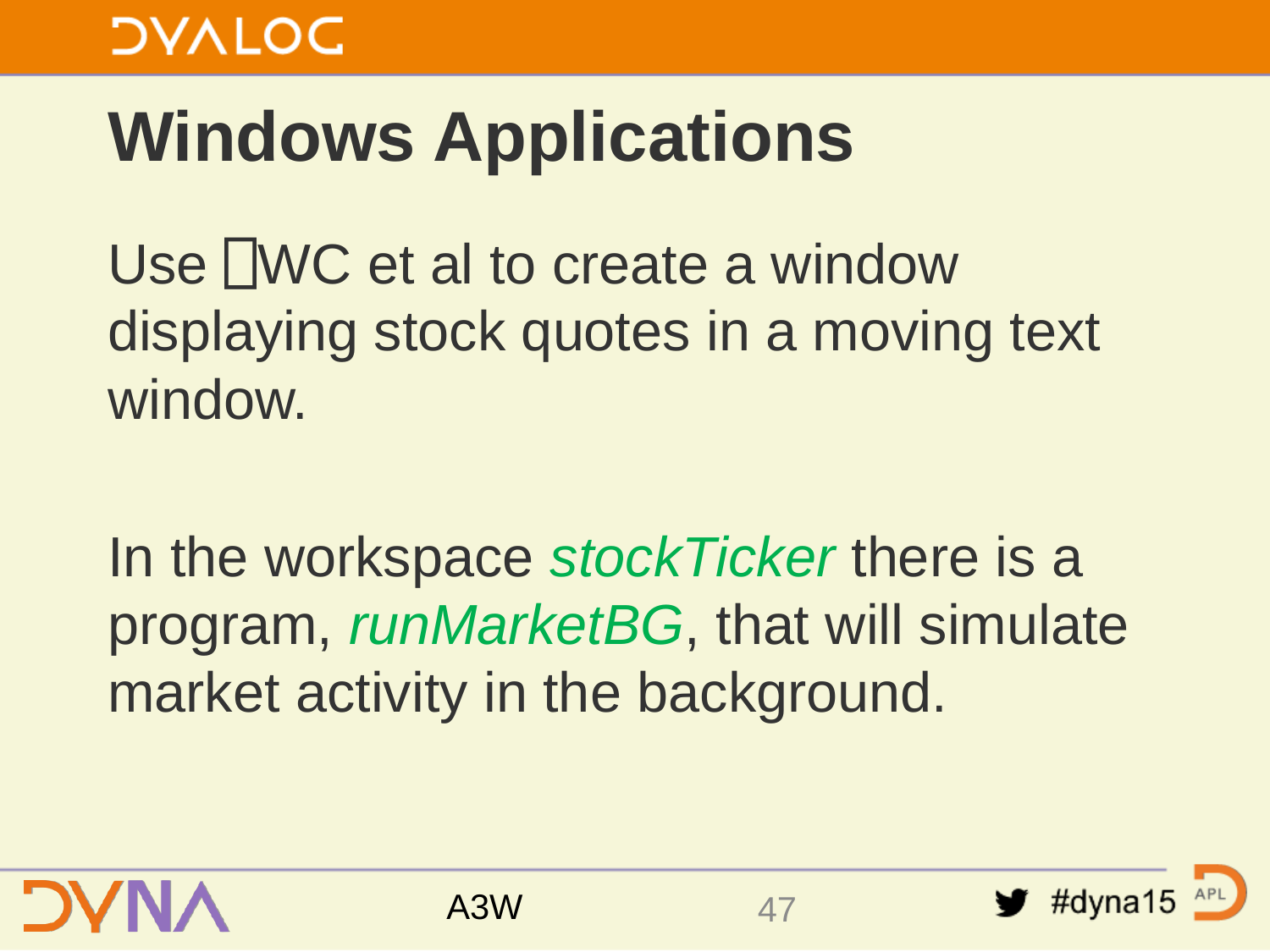

# Windows Applications
Use ⎕WC et al to create a window displaying stock quotes in a moving text window.

In the workspace stockTicker there is a program, runMarketBG, that will simulate market activity in the background.
47
A3W